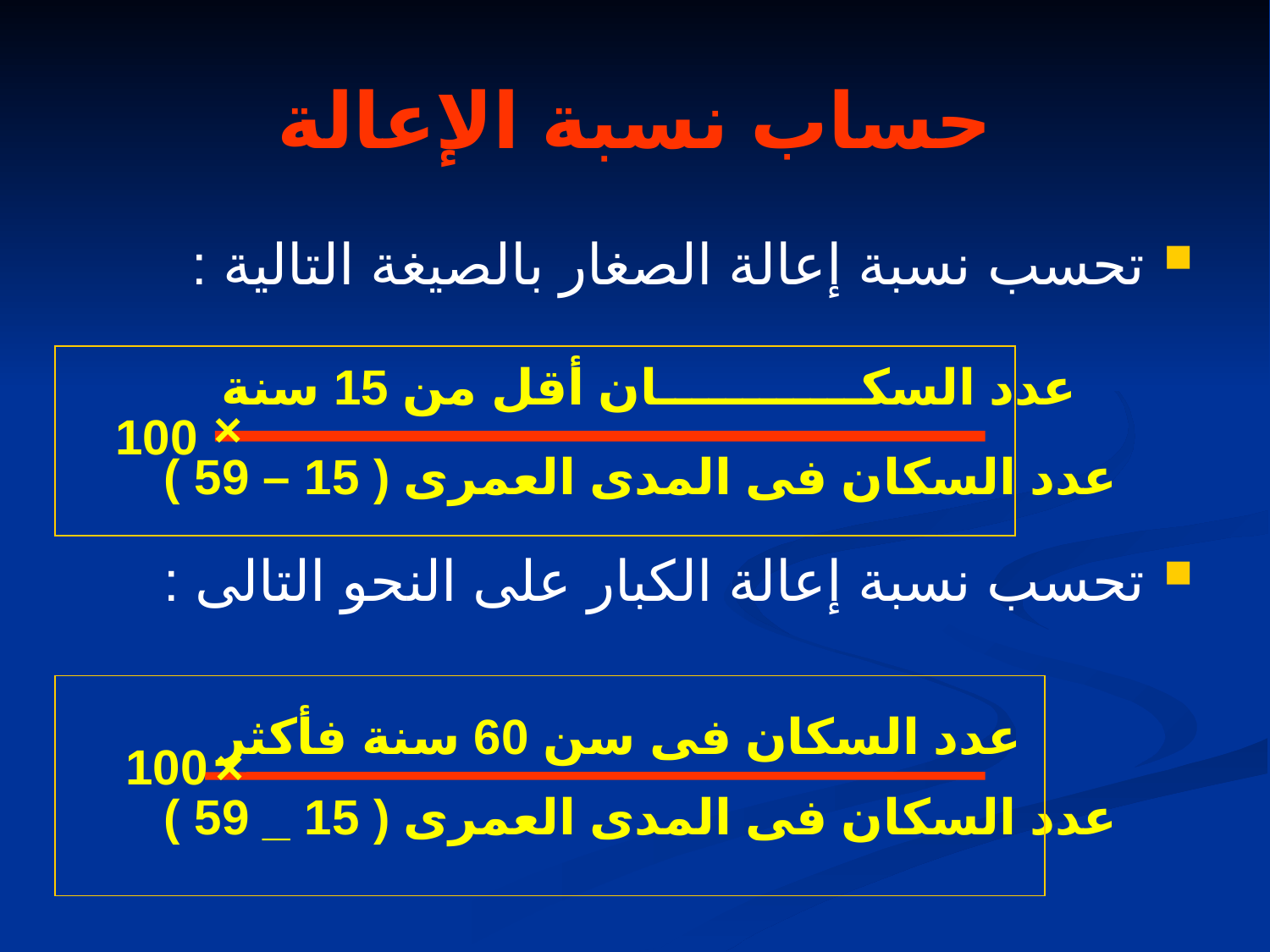

# حساب نسبة الإعالة
تحسب نسبة إعالة الصغار بالصيغة التالية :

تحسب نسبة إعالة الكبار على النحو التالى :

عدد السكــــــــــــان أقل من 15 سنة
×
100

عدد السكان فى المدى العمرى ( 15 – 59 )

عدد السكان فى سن 60 سنة فأكثر
100
×

عدد السكان فى المدى العمرى ( 15 _ 59 )